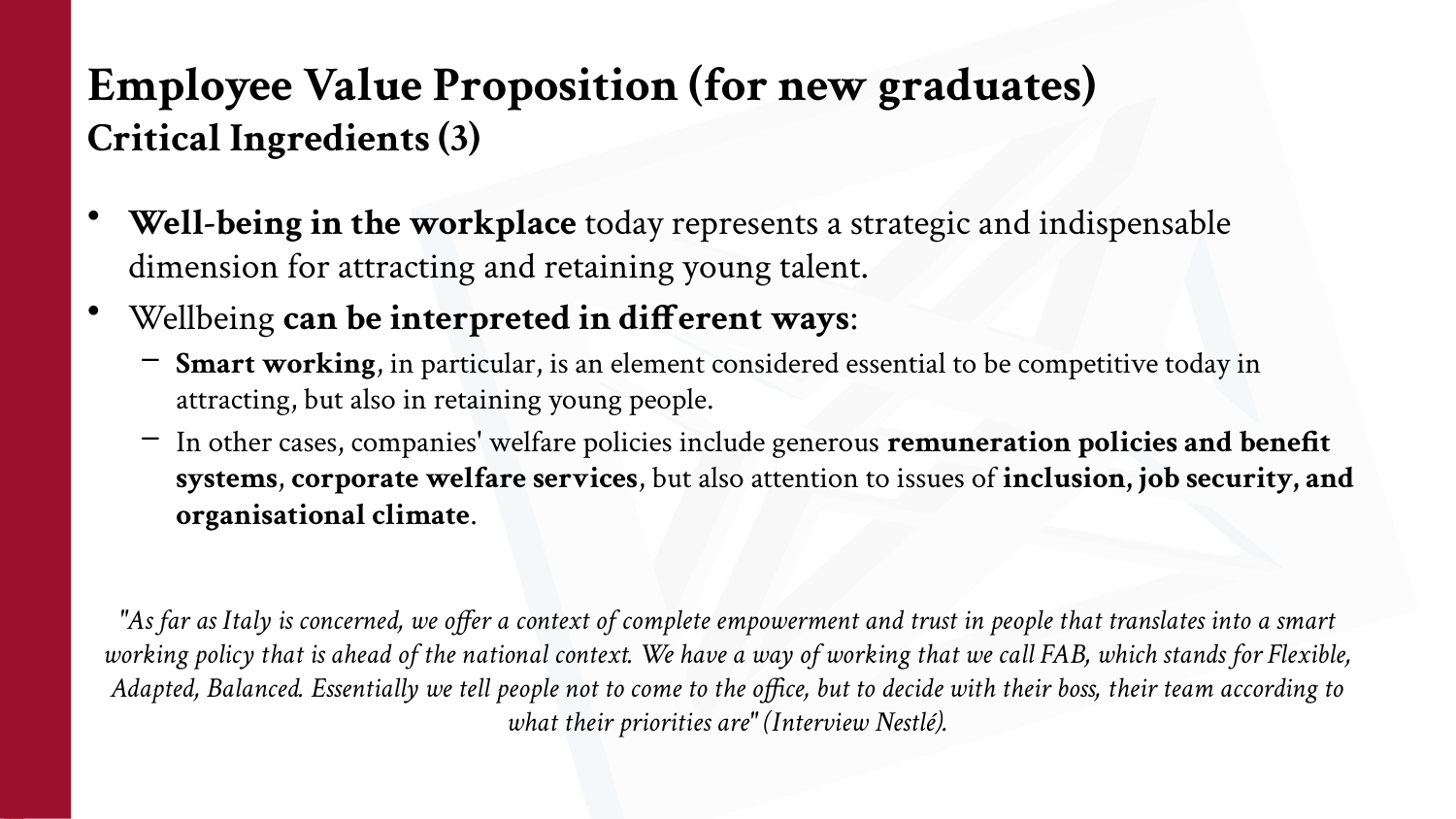

# Employee Value Proposition (for new graduates) Critical Ingredients (3)
Well-being in the workplace today represents a strategic and indispensable dimension for attracting and retaining young talent.
Wellbeing can be interpreted in different ways:
Smart working, in particular, is an element considered essential to be competitive today in attracting, but also in retaining young people.
In other cases, companies' welfare policies include generous remuneration policies and benefit systems, corporate welfare services, but also attention to issues of inclusion, job security, and organisational climate.

"As far as Italy is concerned, we offer a context of complete empowerment and trust in people that translates into a smart working policy that is ahead of the national context. We have a way of working that we call FAB, which stands for Flexible, Adapted, Balanced. Essentially we tell people not to come to the office, but to decide with their boss, their team according to what their priorities are" (Interview Nestlé).